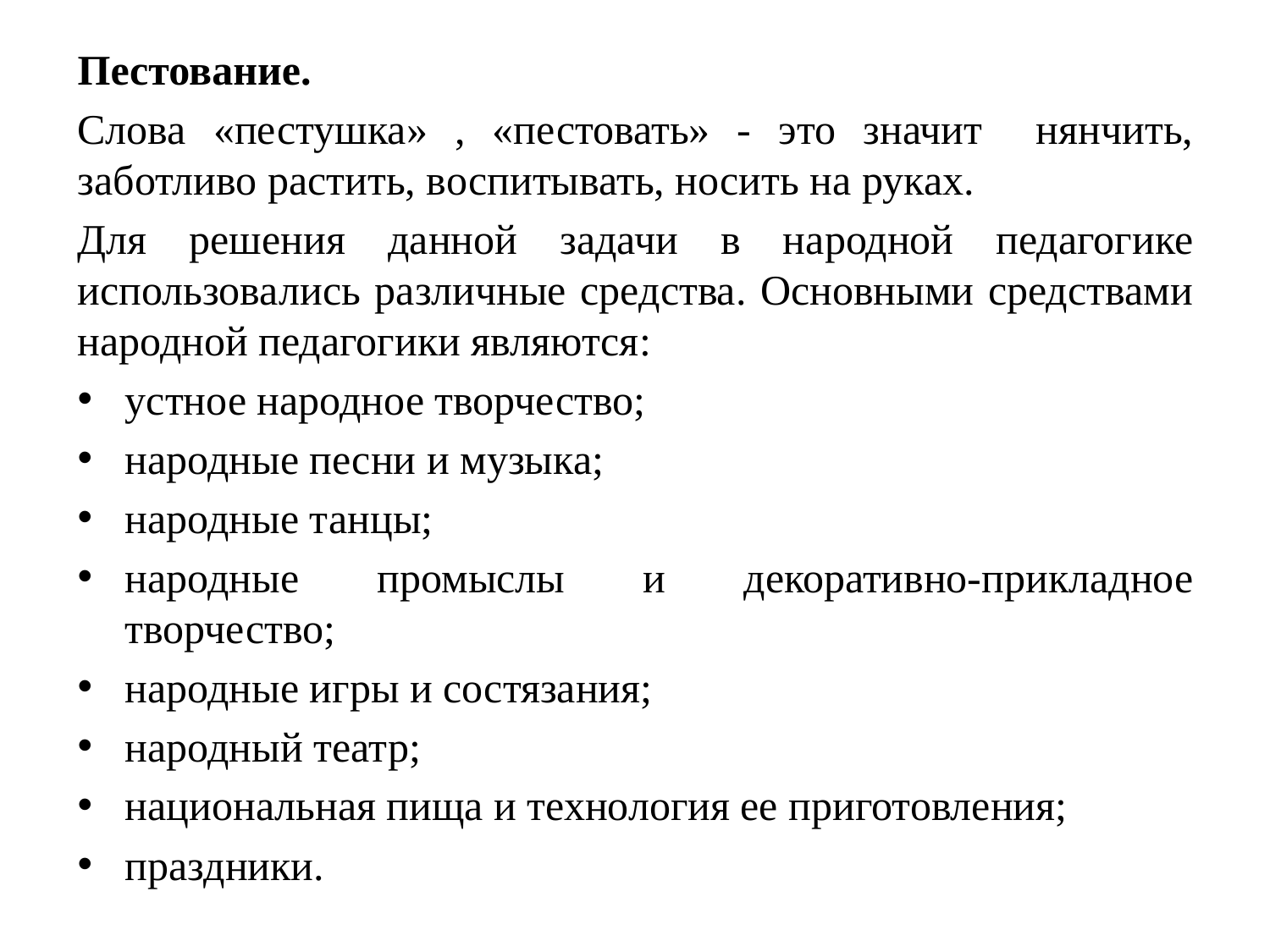

Пестование.
Слова «пестушка» , «пестовать» - это значит  нянчить, заботливо растить, воспитывать, носить на руках.
Для решения данной задачи в народной педагогике использовались различные средства. Основными средствами народной педагогики являются:
устное народное творчество;
народные песни и музыка;
народные танцы;
народные промыслы и декоративно-прикладное творчество;
народные игры и состязания;
народный театр;
национальная пища и технология ее приготовления;
праздники.

#